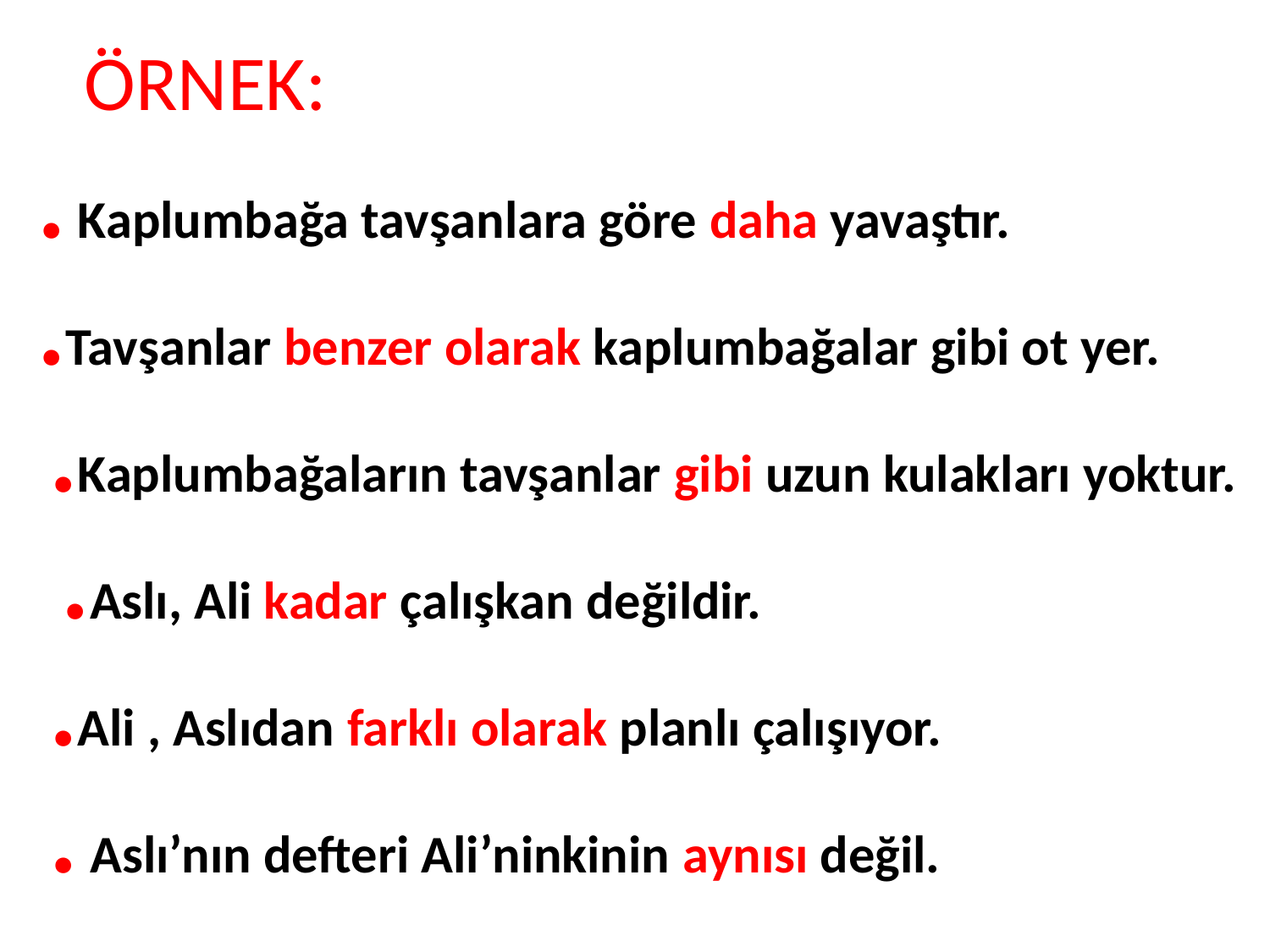

# ÖRNEK:
. Kaplumbağa tavşanlara göre daha yavaştır.
.Tavşanlar benzer olarak kaplumbağalar gibi ot yer.
 .Kaplumbağaların tavşanlar gibi uzun kulakları yoktur.
 .Aslı, Ali kadar çalışkan değildir.
 .Ali , Aslıdan farklı olarak planlı çalışıyor.
 . Aslı’nın defteri Ali’ninkinin aynısı değil.